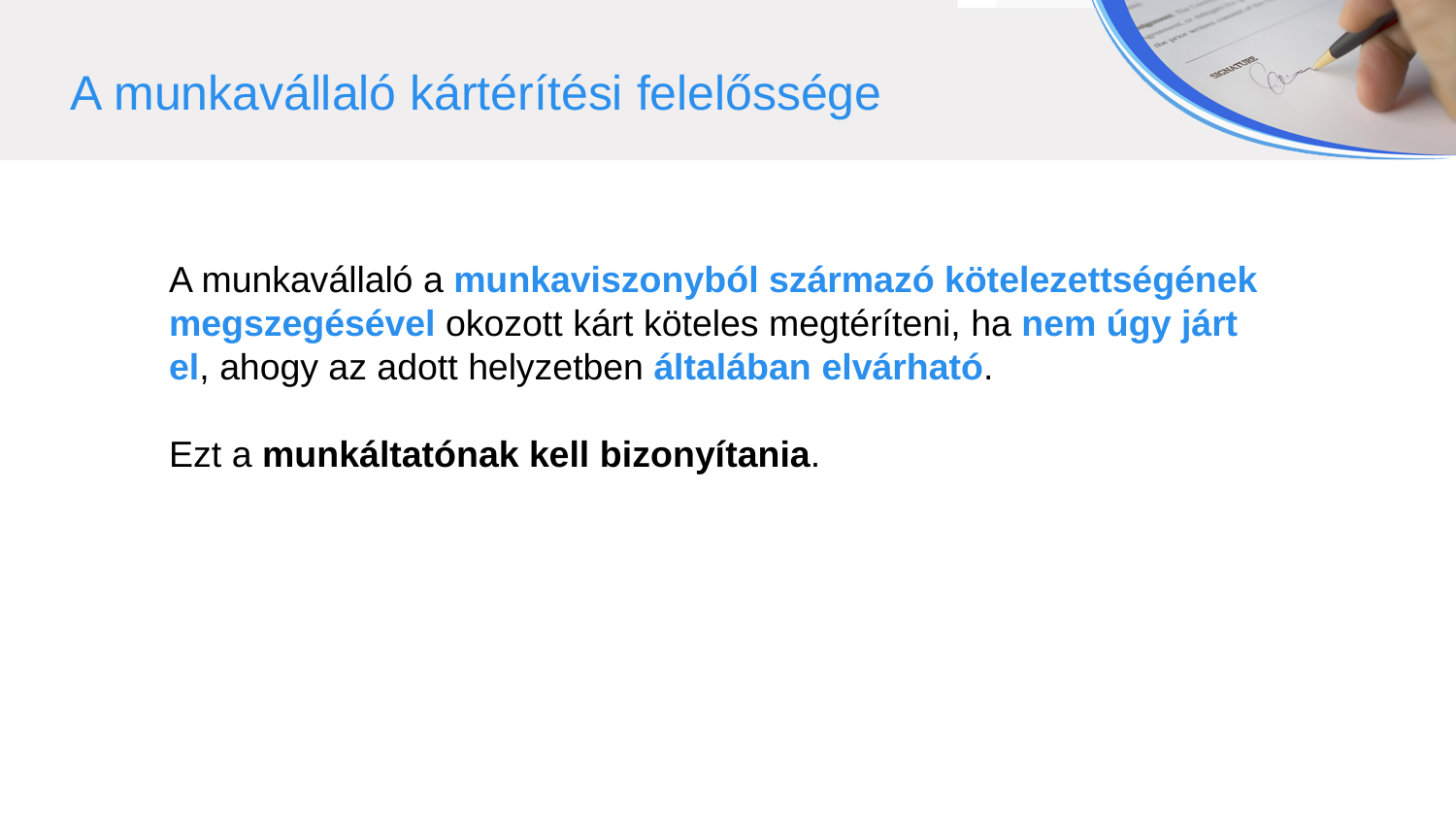

A munkavállaló kártérítési felelőssége
A munkavállaló a munkaviszonyból származó kötelezettségének megszegésével okozott kárt köteles megtéríteni, ha nem úgy járt el, ahogy az adott helyzetben általában elvárható.

Ezt a munkáltatónak kell bizonyítania.